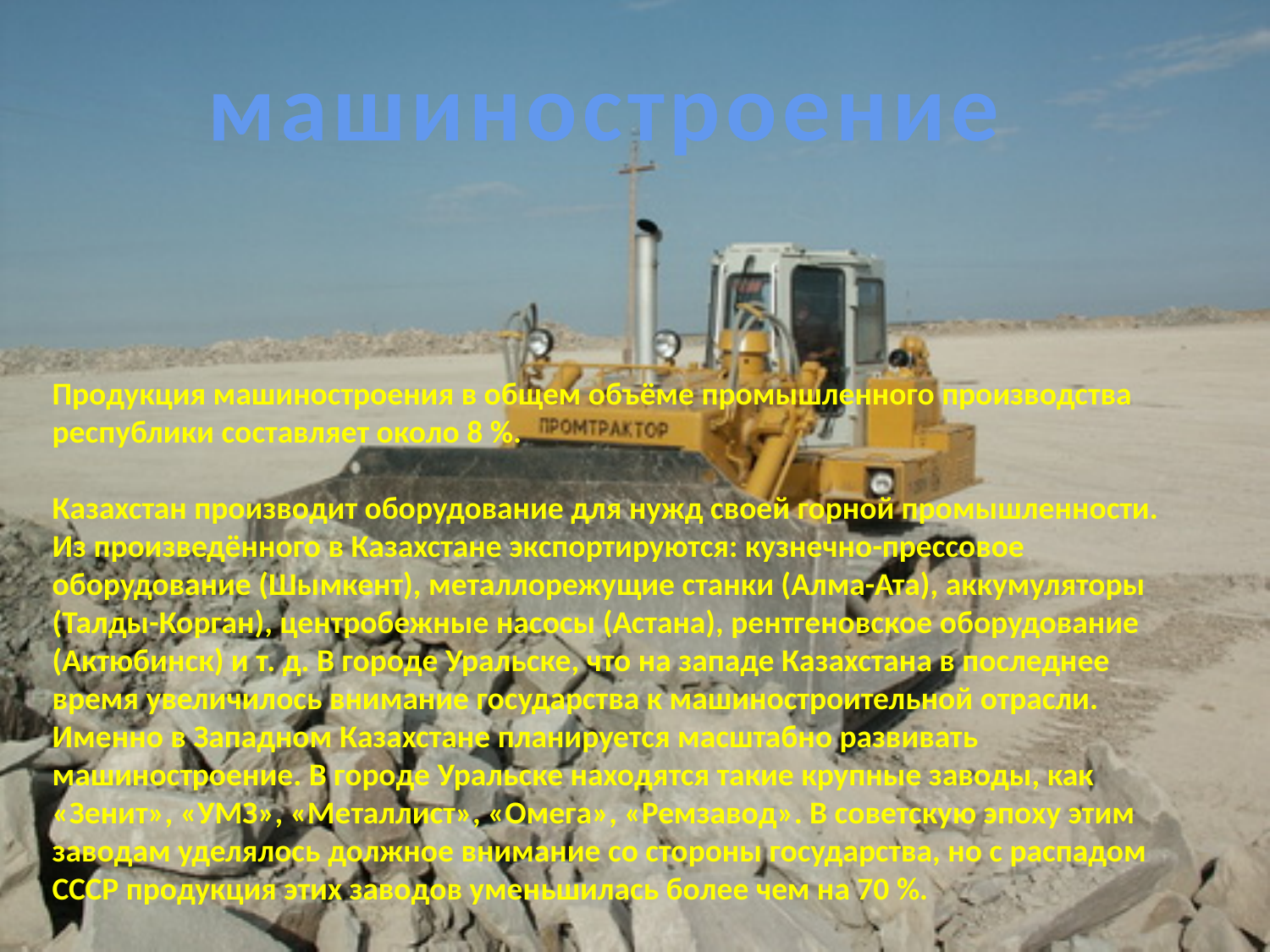

машиностроение
Продукция машиностроения в общем объёме промышленного производства республики составляет около 8 %.

Казахстан производит оборудование для нужд своей горной промышленности. Из произведённого в Казахстане экспортируются: кузнечно-прессовое оборудование (Шымкент), металлорежущие станки (Алма-Ата), аккумуляторы (Талды-Корган), центробежные насосы (Астана), рентгеновское оборудование (Актюбинск) и т. д. В городе Уральске, что на западе Казахстана в последнее время увеличилось внимание государства к машиностроительной отрасли. Именно в Западном Казахстане планируется масштабно развивать машиностроение. В городе Уральске находятся такие крупные заводы, как «Зенит», «УМЗ», «Металлист», «Омега», «Ремзавод». В советскую эпоху этим заводам уделялось должное внимание со стороны государства, но с распадом СССР продукция этих заводов уменьшилась более чем на 70 %.